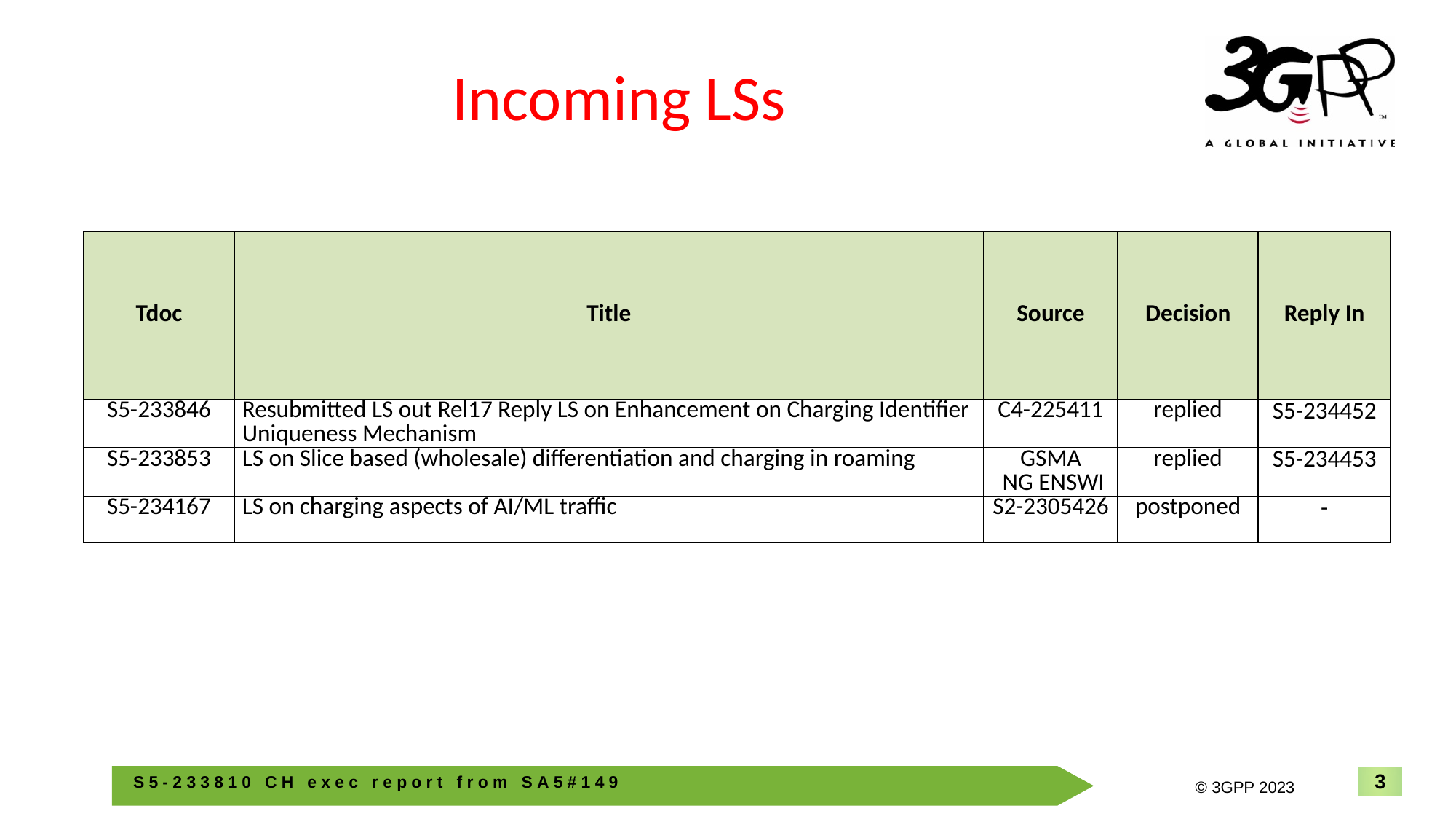

# Incoming LSs
| Tdoc | Title | Source | Decision | Reply In |
| --- | --- | --- | --- | --- |
| S5-233846 | Resubmitted LS out Rel17 Reply LS on Enhancement on Charging Identifier Uniqueness Mechanism | C4-225411 | replied | S5-234452 |
| S5-233853 | LS on Slice based (wholesale) differentiation and charging in roaming | GSMA NG ENSWI | replied | S5-234453 |
| S5-234167 | LS on charging aspects of AI/ML traffic | S2-2305426 | postponed | - |